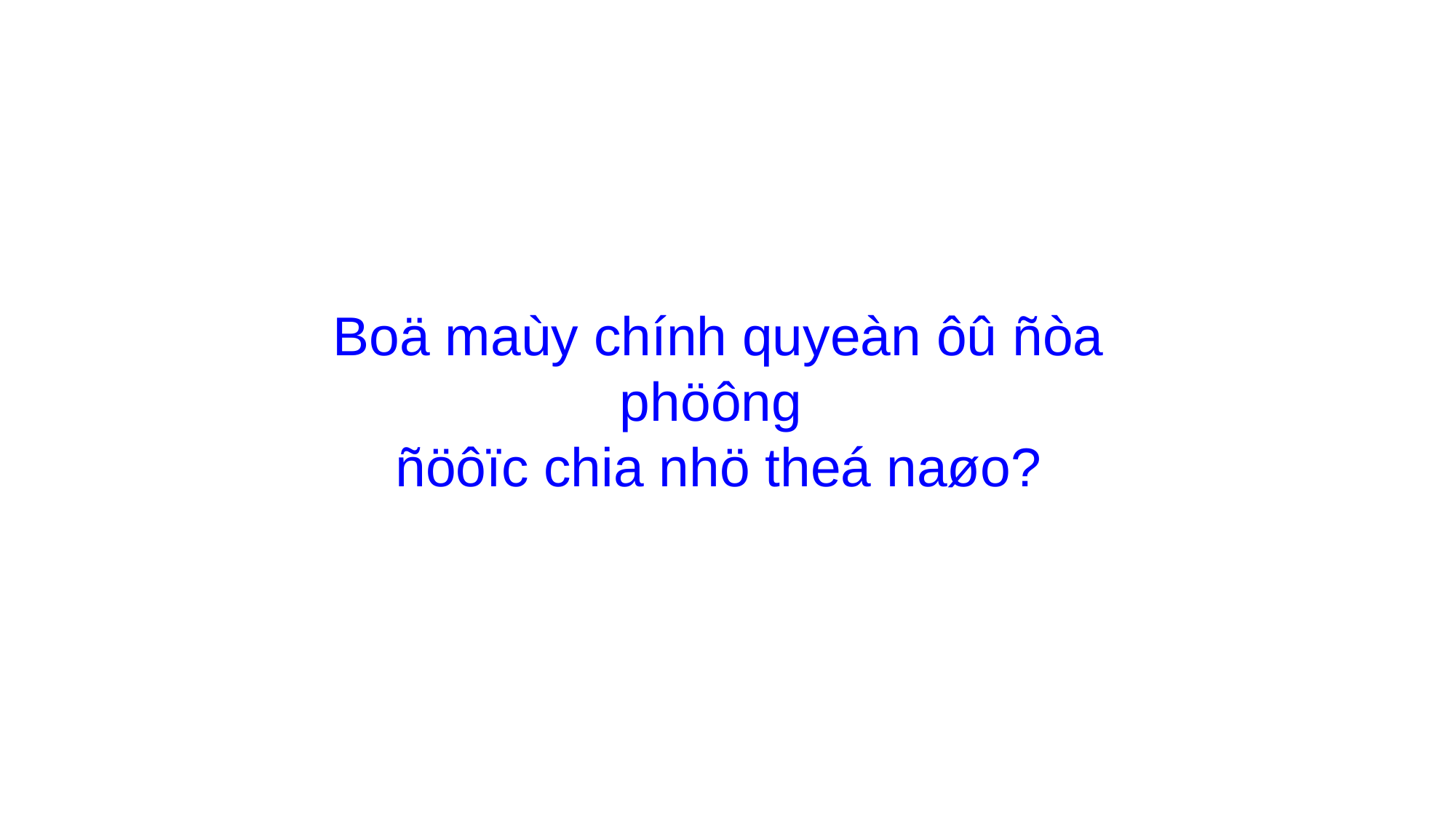

Boä maùy chính quyeàn ôû ñòa phöông
ñöôïc chia nhö theá naøo?